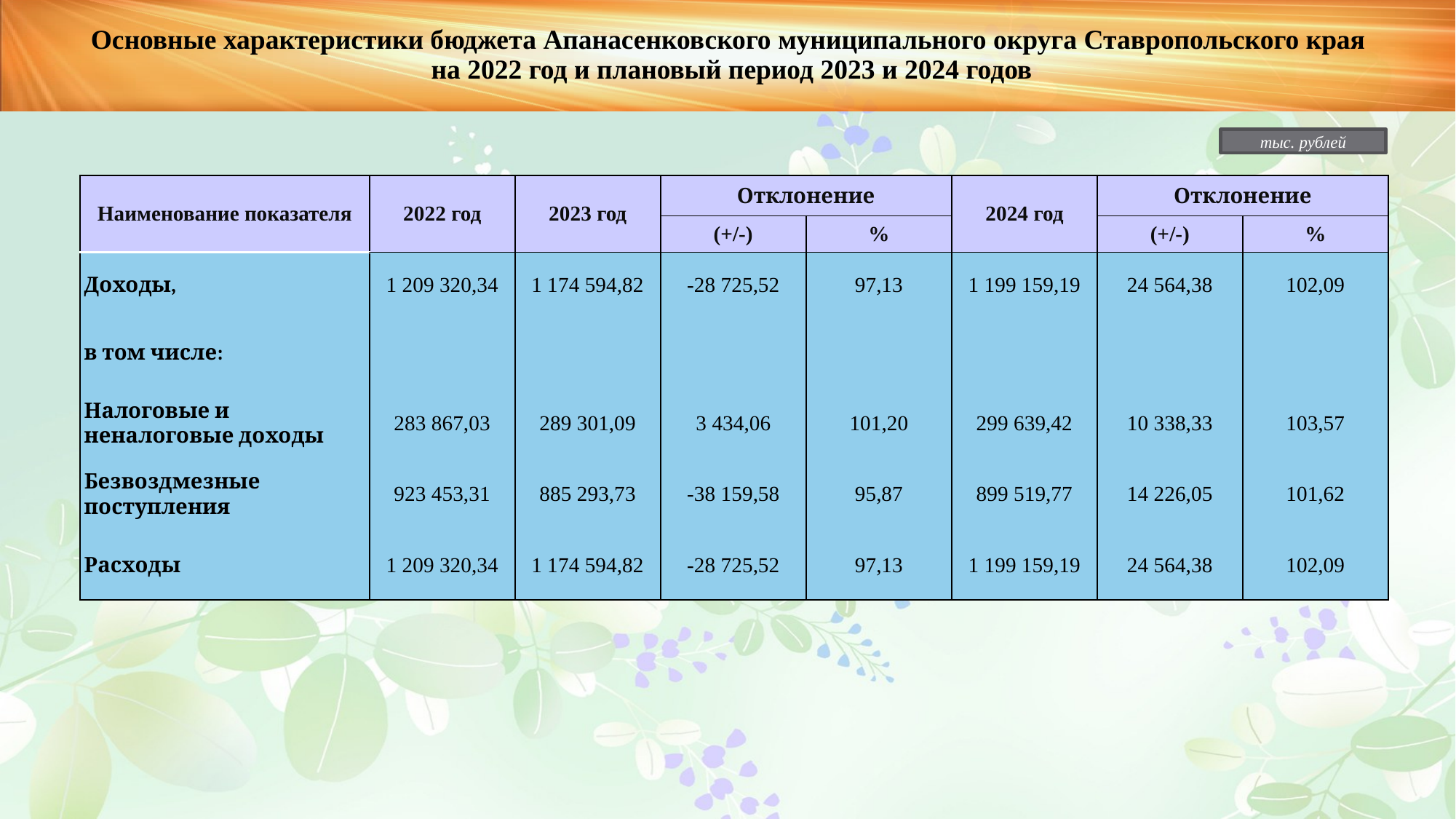

Основные характеристики бюджета Апанасенковского муниципального округа Ставропольского края
 на 2022 год и плановый период 2023 и 2024 годов
тыс. рублей
| Наименование показателя | 2022 год | 2023 год | Отклонение |  | 2024 год | Отклонение |  |
| --- | --- | --- | --- | --- | --- | --- | --- |
|  |  |  | (+/-) | % |  | (+/-) | % |
| Доходы, | 1 209 320,34 | 1 174 594,82 | -28 725,52 | 97,13 | 1 199 159,19 | 24 564,38 | 102,09 |
| в том числе: |  |  |  |  |  |  |  |
| Налоговые и неналоговые доходы | 283 867,03 | 289 301,09 | 3 434,06 | 101,20 | 299 639,42 | 10 338,33 | 103,57 |
| Безвоздмезные поступления | 923 453,31 | 885 293,73 | -38 159,58 | 95,87 | 899 519,77 | 14 226,05 | 101,62 |
| Расходы | 1 209 320,34 | 1 174 594,82 | -28 725,52 | 97,13 | 1 199 159,19 | 24 564,38 | 102,09 |